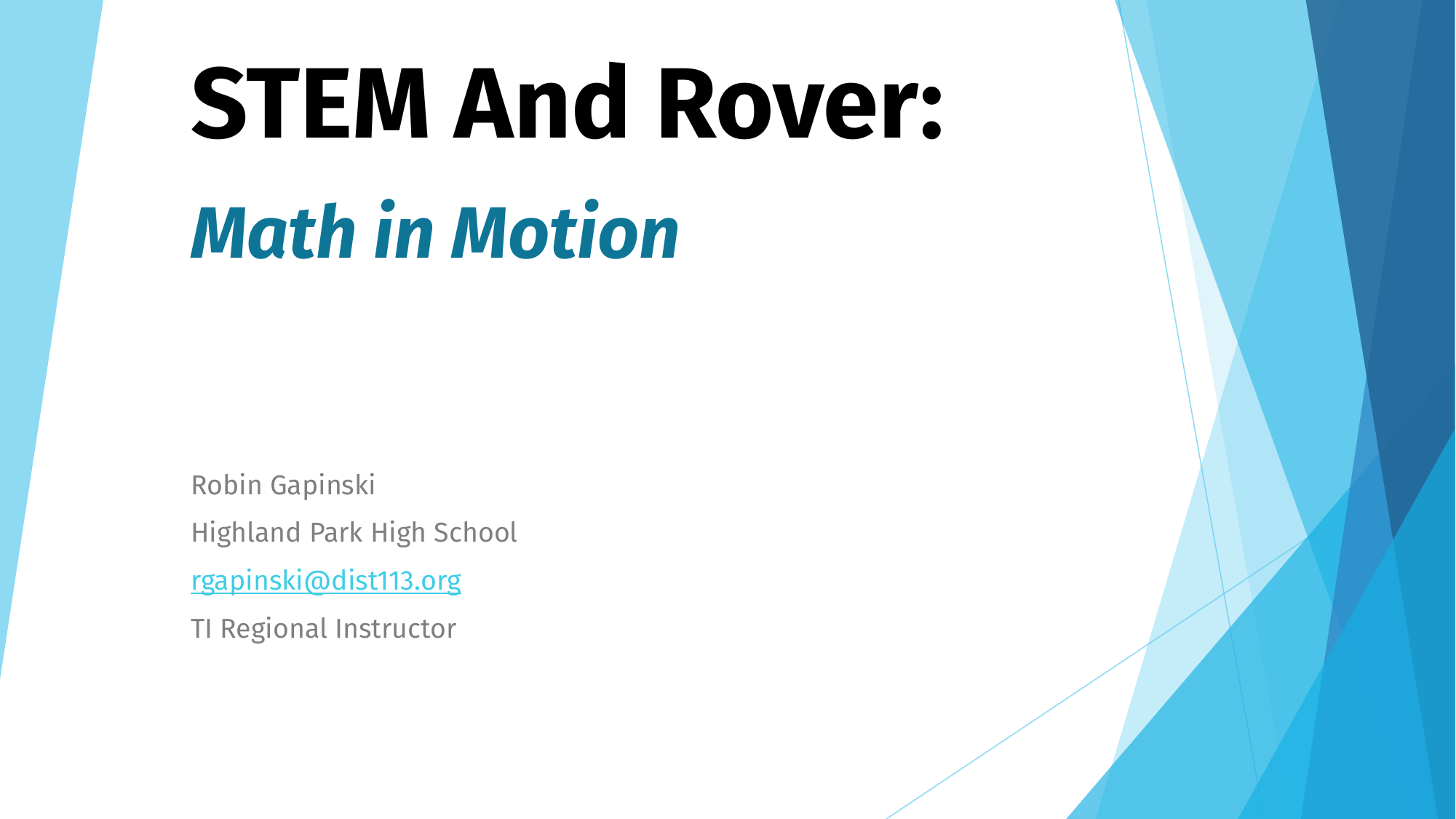

# STEM And Rover:
Math in Motion
Robin Gapinski
Highland Park High School
rgapinski@dist113.org
TI Regional Instructor